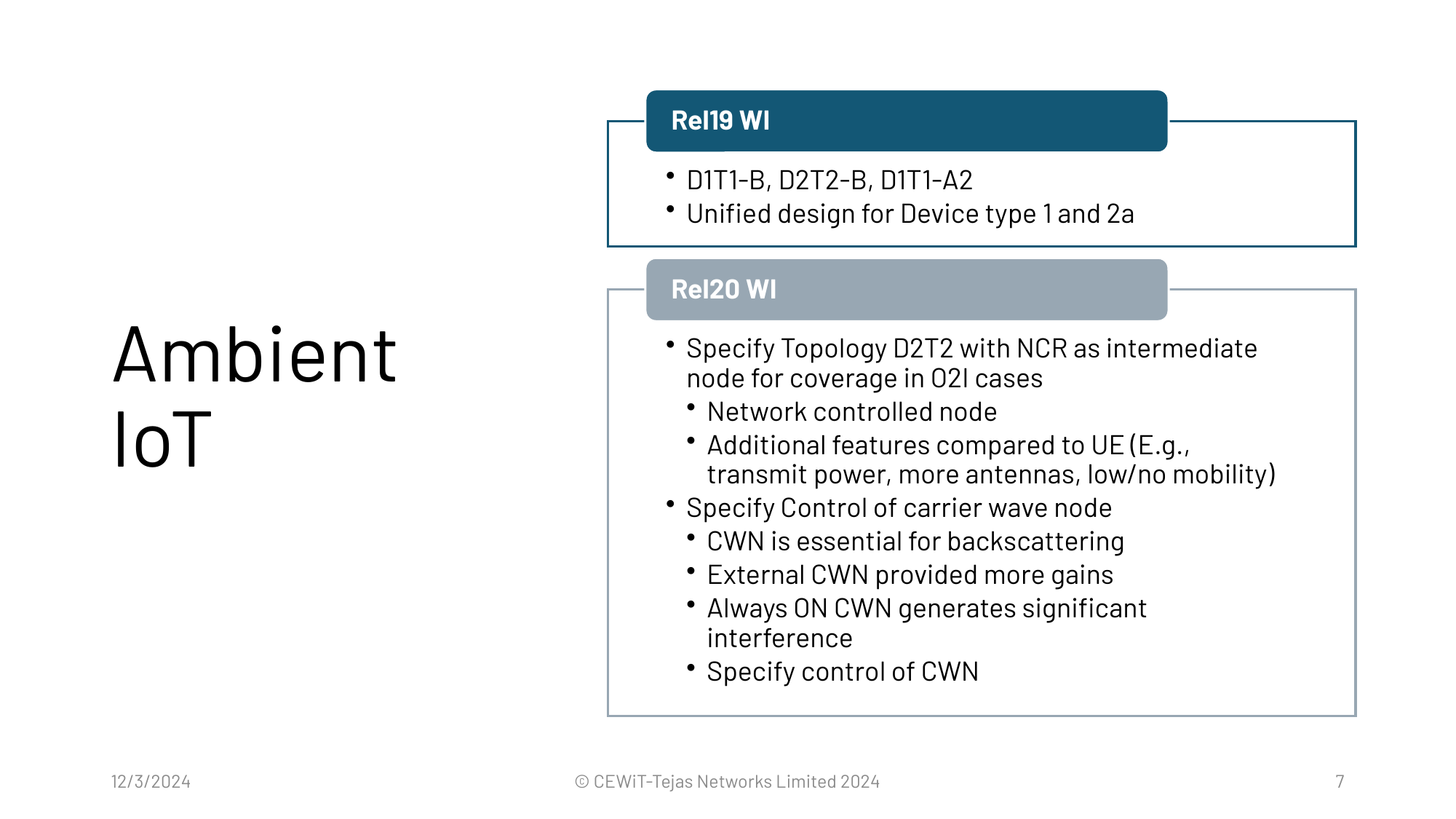

Ambient IoT
D1T1-B, D2T2-B, D1T1-A2
Unified design for Device type 1 and 2a
Rel19 WI
Specify Topology D2T2 with NCR as intermediate node for coverage in O2I cases
Network controlled node
Additional features compared to UE (E.g., transmit power, more antennas, low/no mobility)
Specify Control of carrier wave node
CWN is essential for backscattering
External CWN provided more gains
Always ON CWN generates significant interference
Specify control of CWN
Rel20 WI
12/3/2024
© CEWiT-Tejas Networks Limited 2024
7